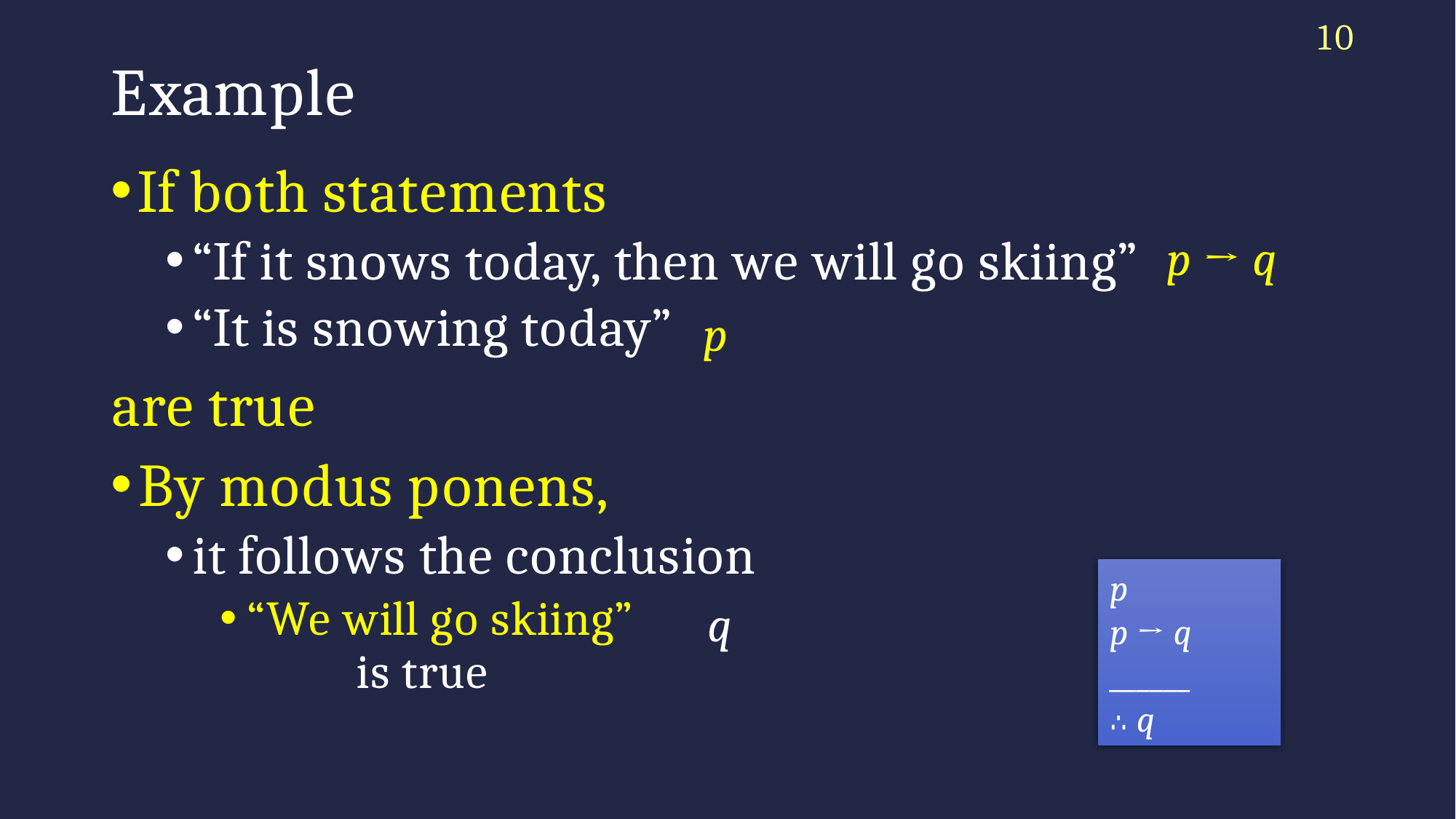

10
# Example
If both statements
“If it snows today, then we will go skiing”
“It is snowing today”
are true
By modus ponens,
it follows the conclusion
“We will go skiing”
	is true
p → q
p
p
p → q
______
∴ q
q